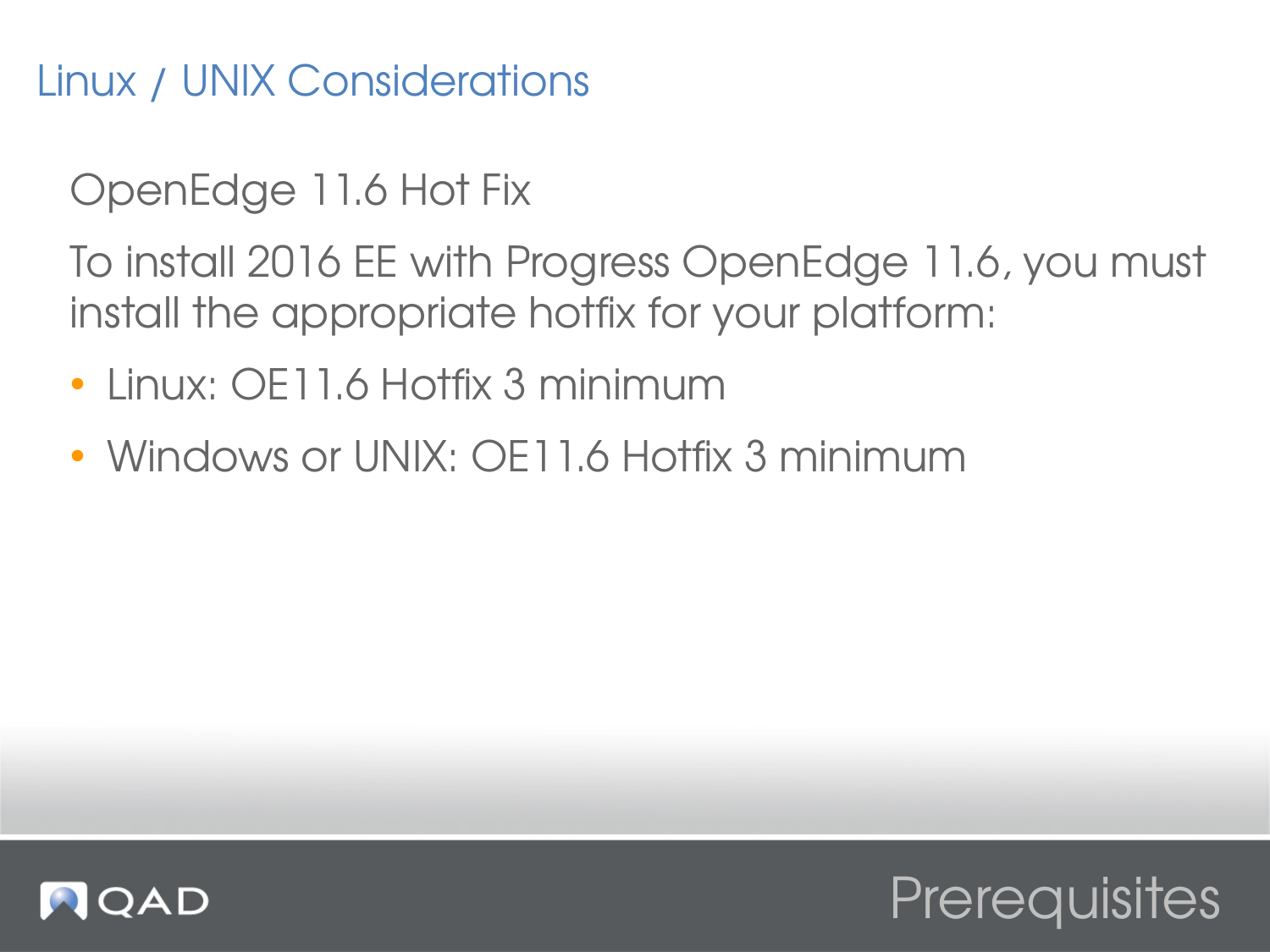

Linux / UNIX Considerations
OpenEdge 11.6 Hot Fix
To install 2016 EE with Progress OpenEdge 11.6, you must install the appropriate hotfix for your platform:
Linux: OE11.6 Hotfix 3 minimum
Windows or UNIX: OE11.6 Hotfix 3 minimum

# Prerequisites